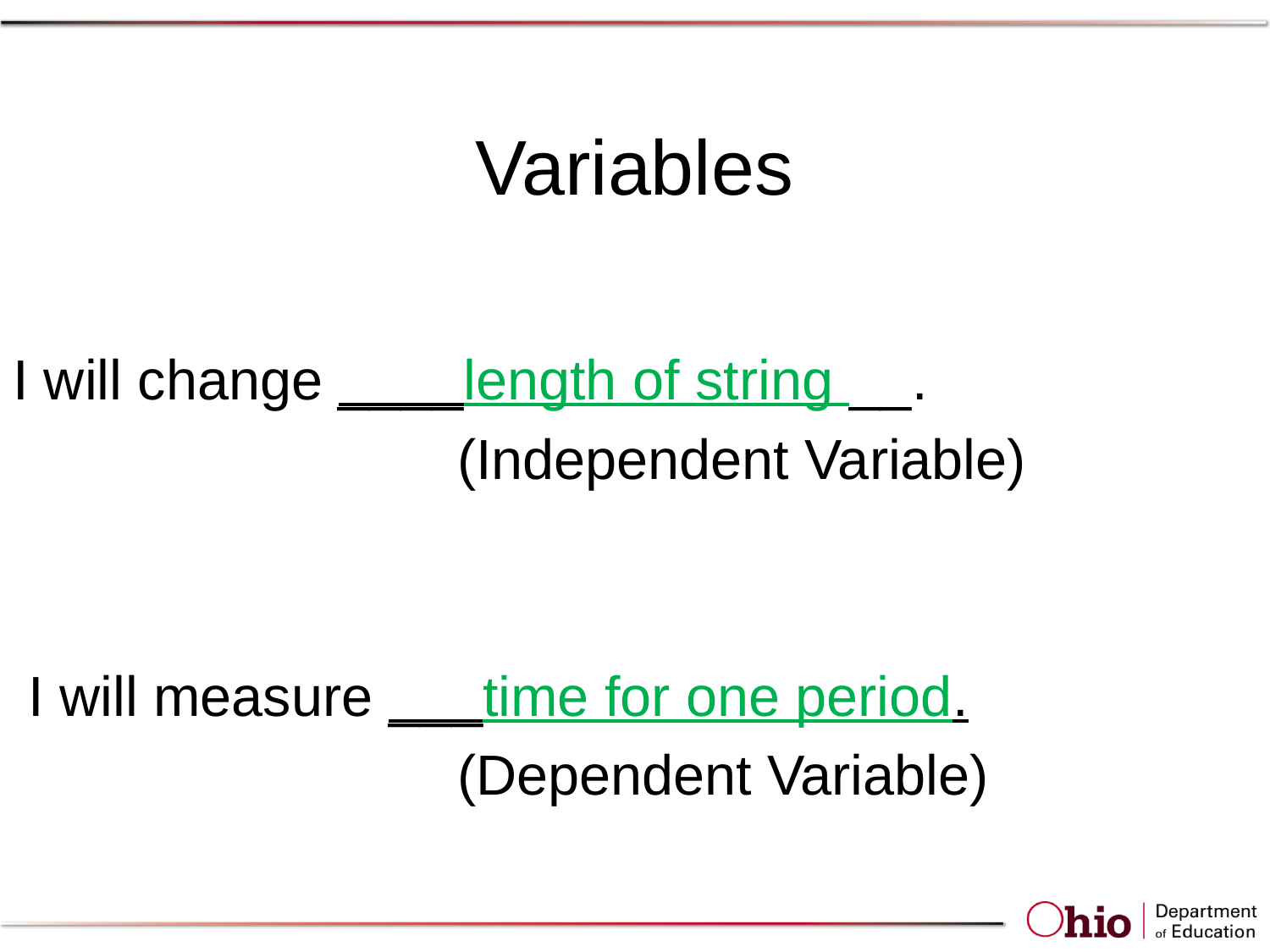

# Variables

I will change ____length of string __.
(Independent Variable)

 I will measure ___time for one period.
(Dependent Variable)